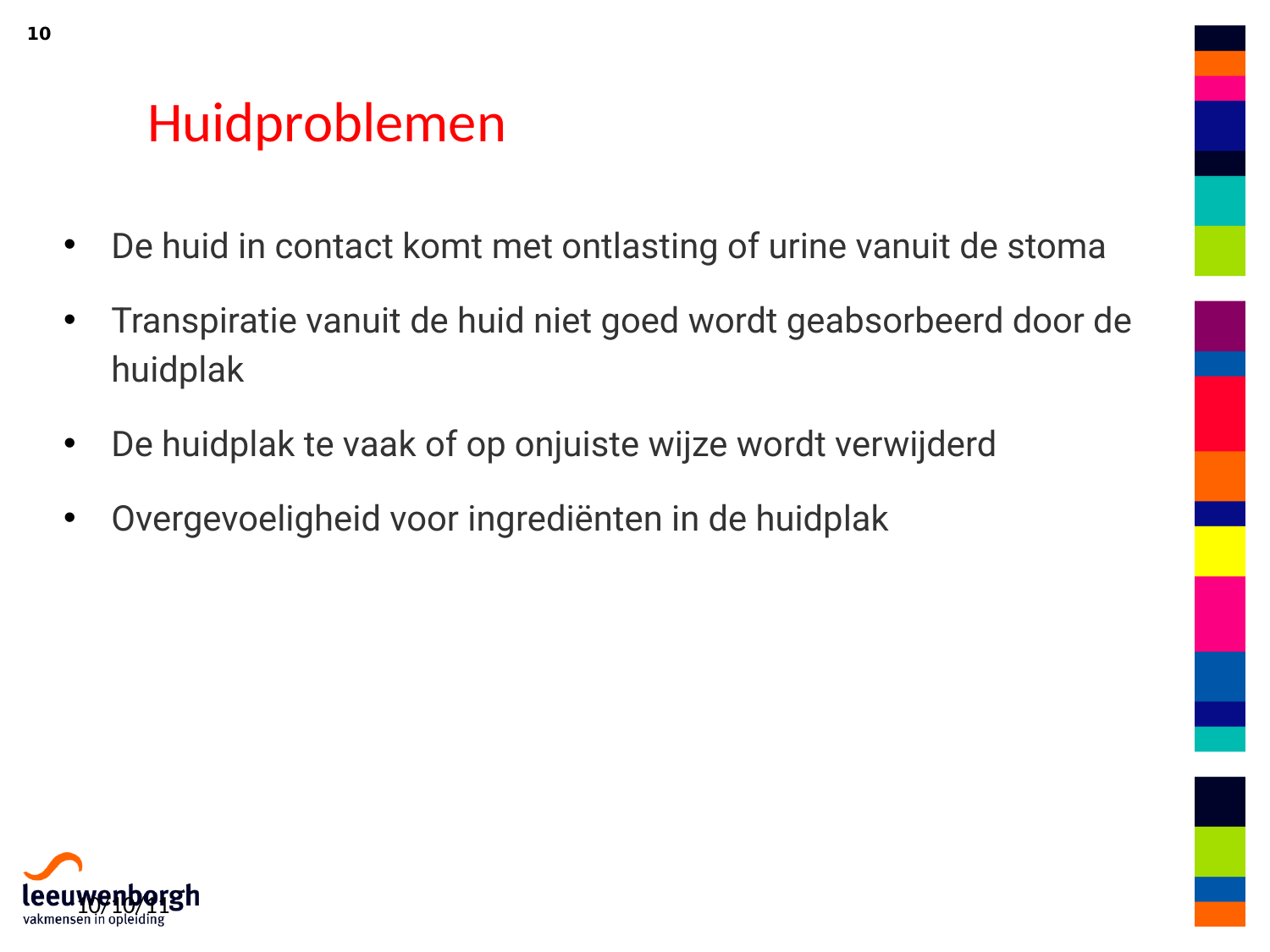

# Huidproblemen
De huid in contact komt met ontlasting of urine vanuit de stoma
Transpiratie vanuit de huid niet goed wordt geabsorbeerd door de huidplak
De huidplak te vaak of op onjuiste wijze wordt verwijderd
Overgevoeligheid voor ingrediënten in de huidplak
10/10/11